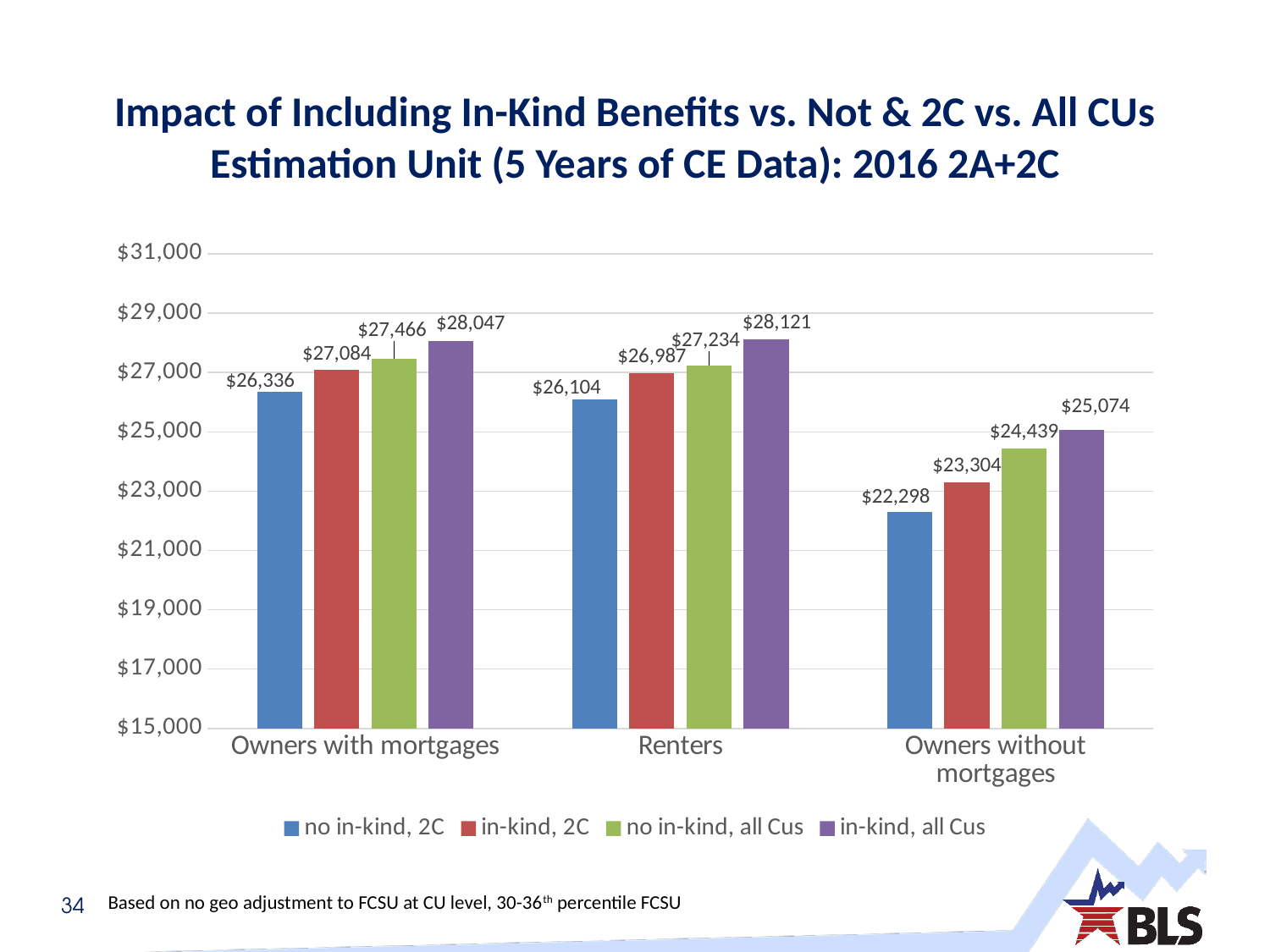

# Impact of Including In-Kind Benefits vs. Not & 2C vs. All CUs Estimation Unit (5 Years of CE Data): 2016 2A+2C

### Chart

| Category | no in-kind, 2C | in-kind, 2C | no in-kind, all Cus | in-kind, all Cus |
|---|---|---|---|---|
| Owners with mortgages | 26335.6040831274 | 27084.0848748046 | 27466.4259957353 | 28047.4086135487 |
| Renters | 26104.2917831106 | 26986.9775168051 | 27234.0078442485 | 28120.868819714 |
| Owners without mortgages | 22298.2024287483 | 23303.9367877492 | 24439.2607599621 | 25073.6404823208 |
Based on no geo adjustment to FCSU at CU level, 30-36th percentile FCSU
34